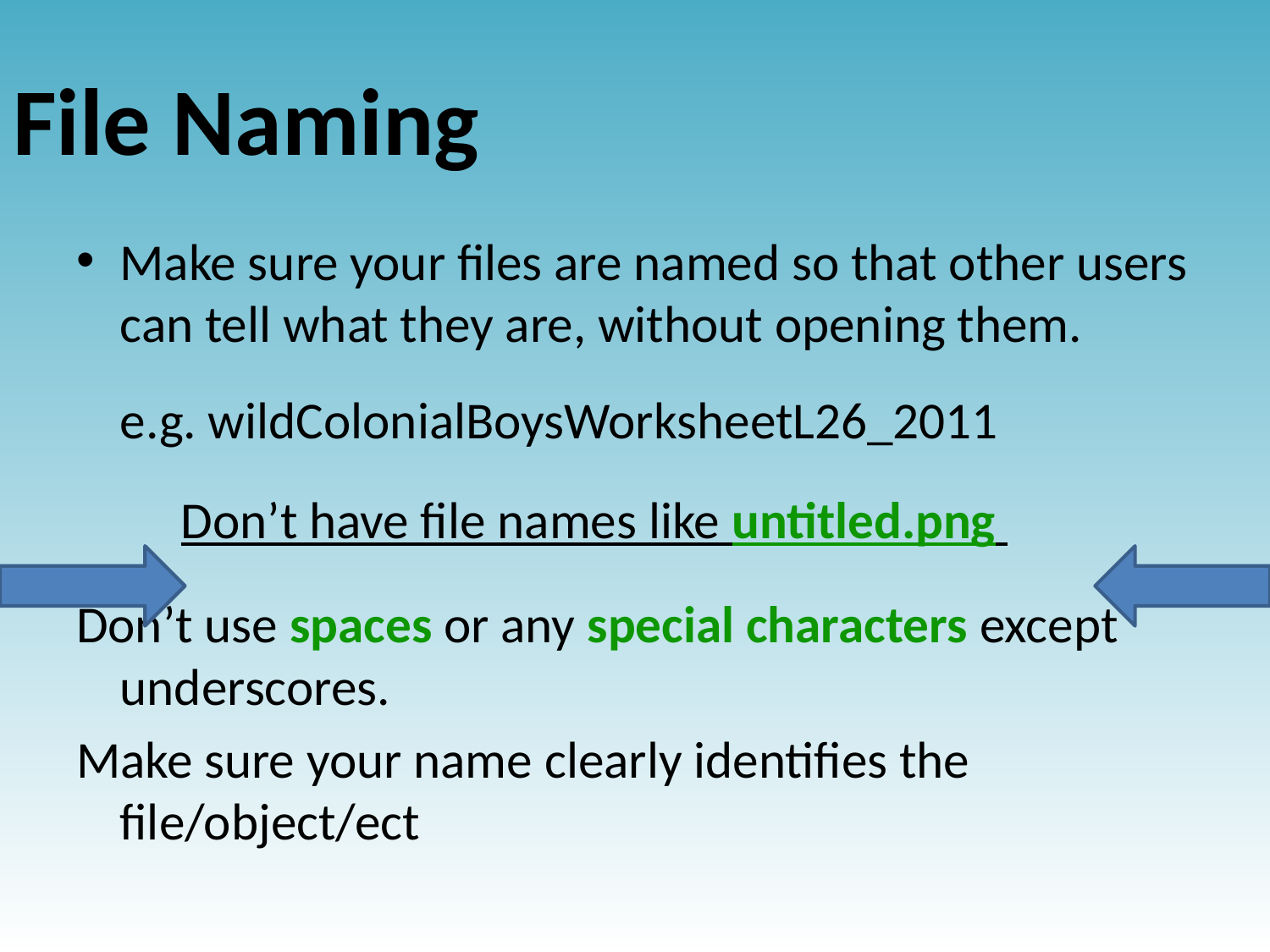

# File Naming
Make sure your files are named so that other users can tell what they are, without opening them.

	e.g. wildColonialBoysWorksheetL26_2011

         Don’t have file names like untitled.png

Don’t use spaces or any special characters except underscores.
Make sure your name clearly identifies the file/object/ect